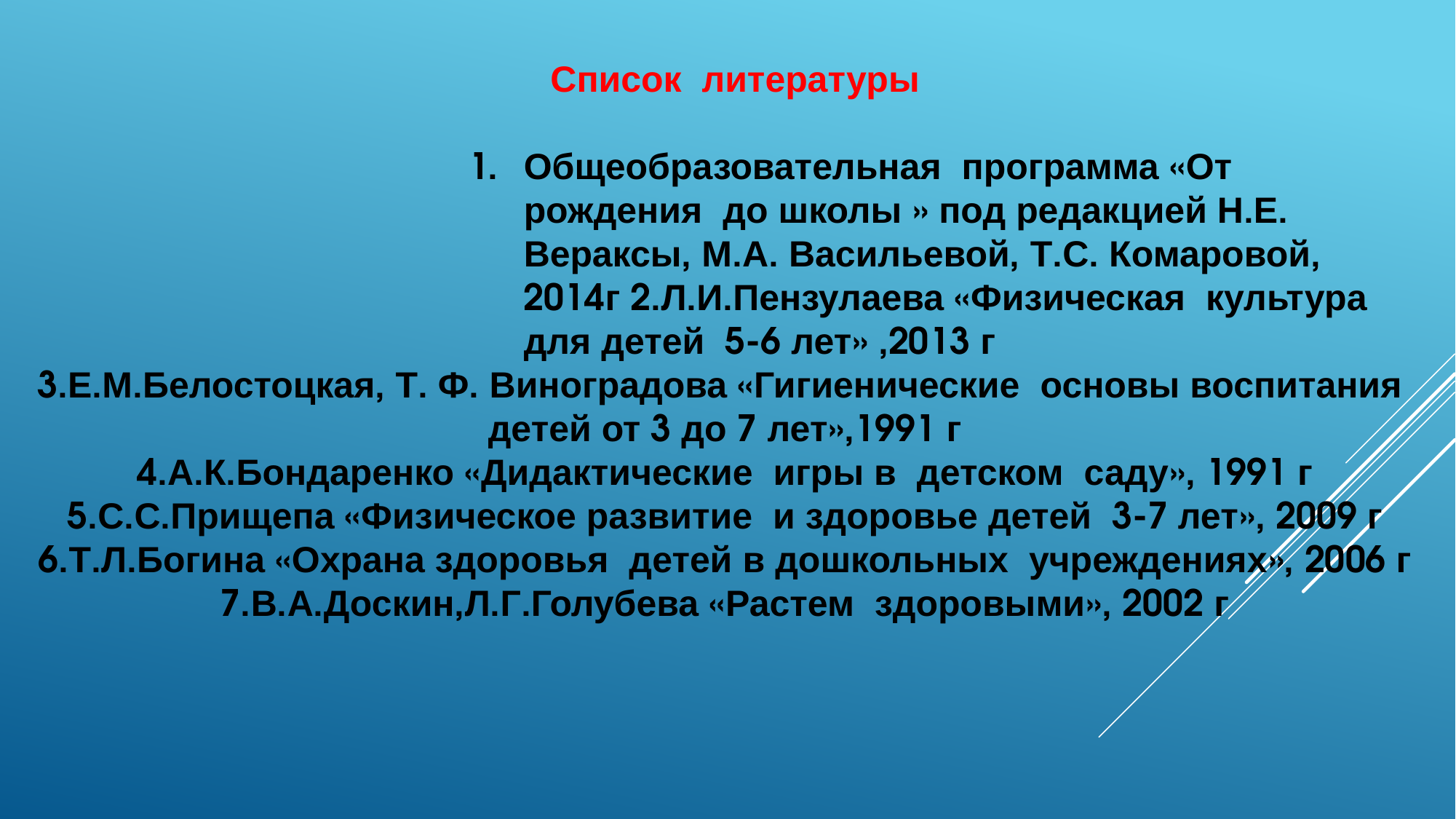

Список  литературы

Общеобразовательная  программа «От рождения  до школы » под редакцией Н.Е. Вераксы, М.А. Васильевой, Т.С. Комаровой, 2014г 2.Л.И.Пензулаева «Физическая  культура  для детей  5-6 лет» ,2013 г
3.Е.М.Белостоцкая, Т. Ф. Виноградова «Гигиенические  основы воспитания  детей от 3 до 7 лет»,1991 г
4.А.К.Бондаренко «Дидактические  игры в  детском  саду», 1991 г
5.С.С.Прищепа «Физическое развитие  и здоровье детей  3-7 лет», 2009 г
6.Т.Л.Богина «Охрана здоровья  детей в дошкольных  учреждениях», 2006 г
7.В.А.Доскин,Л.Г.Голубева «Растем  здоровыми», 2002 г